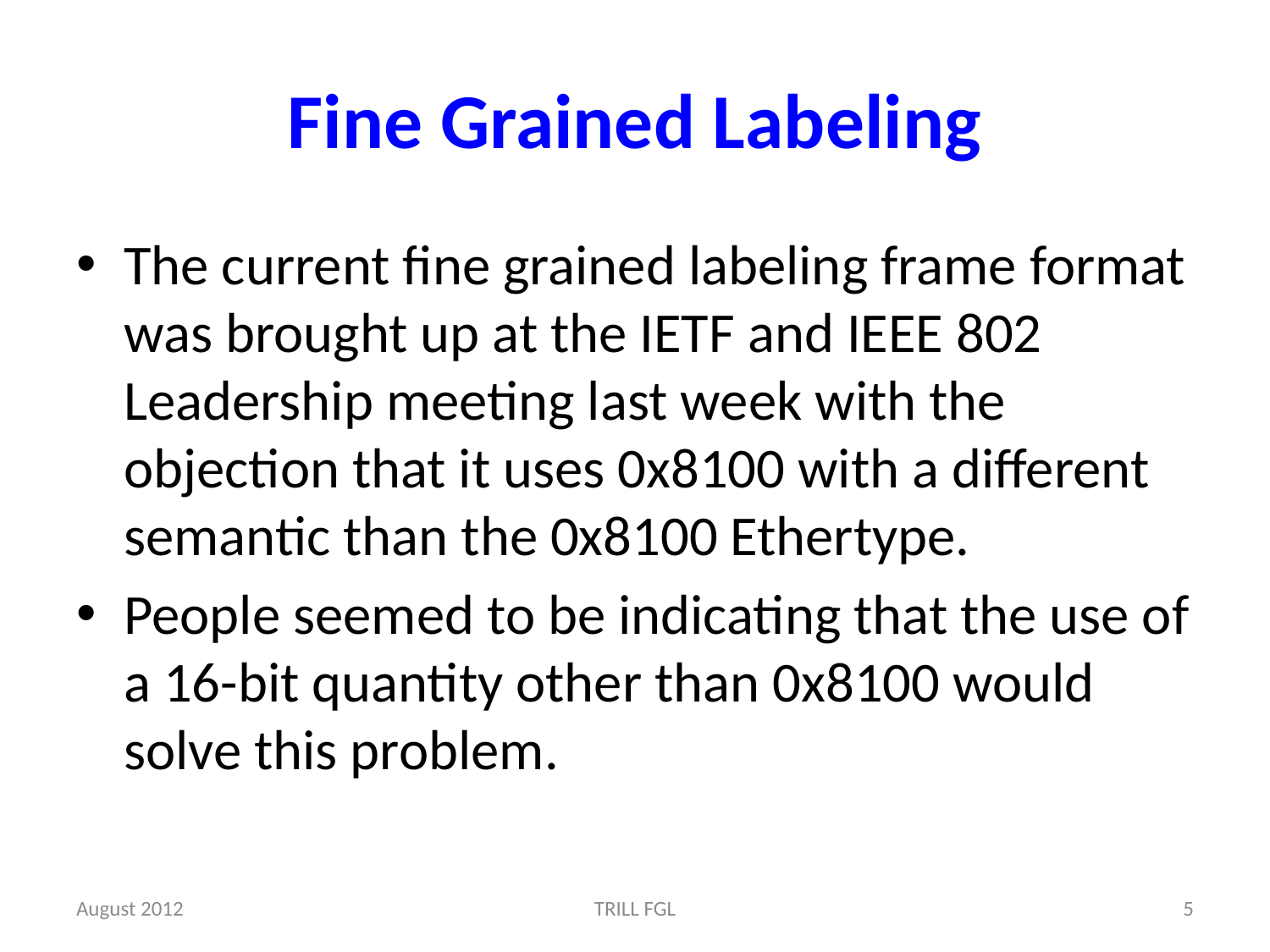

# Fine Grained Labeling
The current fine grained labeling frame format was brought up at the IETF and IEEE 802 Leadership meeting last week with the objection that it uses 0x8100 with a different semantic than the 0x8100 Ethertype.
People seemed to be indicating that the use of a 16-bit quantity other than 0x8100 would solve this problem.
August 2012
TRILL FGL
5